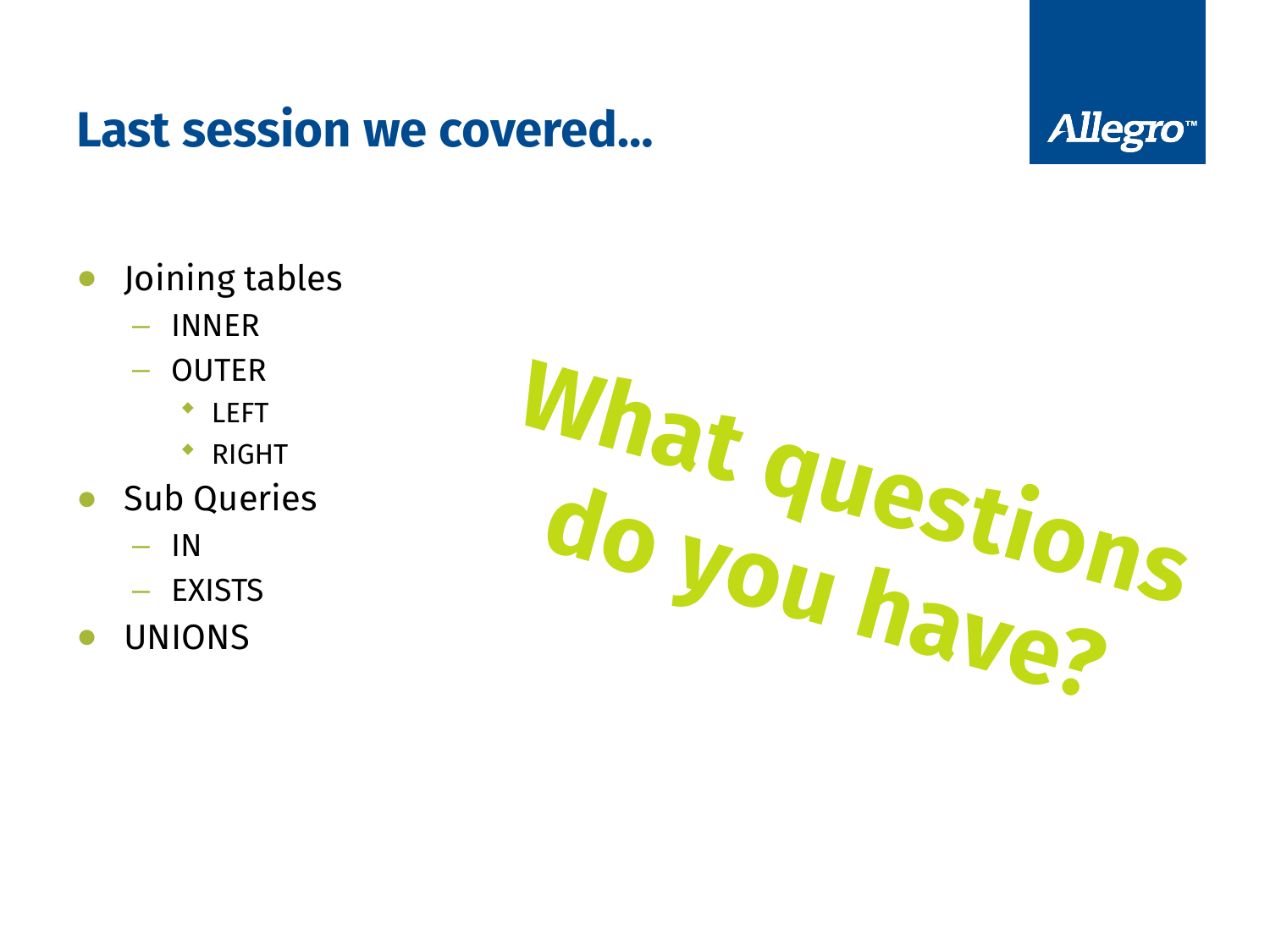

# Last session we covered…

Joining tables
INNER
OUTER
LEFT
RIGHT
Sub Queries
IN
EXISTS
UNIONS

What questions do you have?